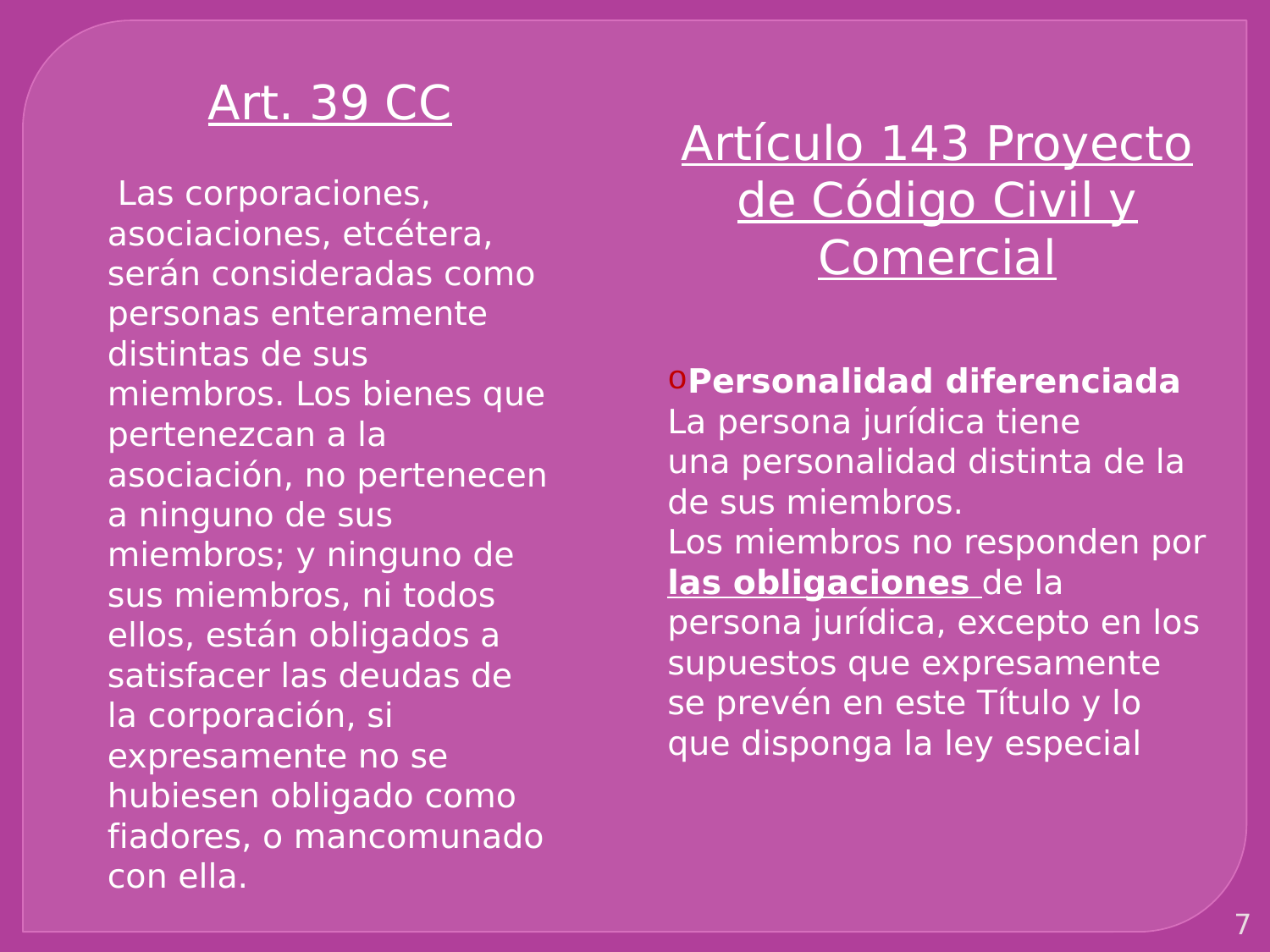

Art. 39 CC

 Las corporaciones, asociaciones, etcétera, serán consideradas como personas enteramente distintas de sus miembros. Los bienes que pertenezcan a la asociación, no pertenecen a ninguno de sus miembros; y ninguno de sus miembros, ni todos ellos, están obligados a satisfacer las deudas de la corporación, si expresamente no se hubiesen obligado como fiadores, o mancomunado con ella.
Artículo 143 Proyecto de Código Civil y Comercial

Personalidad diferenciada
La persona jurídica tiene
una personalidad distinta de la de sus miembros.
Los miembros no responden por las obligaciones de la persona jurídica, excepto en los supuestos que expresamente se prevén en este Título y lo que disponga la ley especial
7